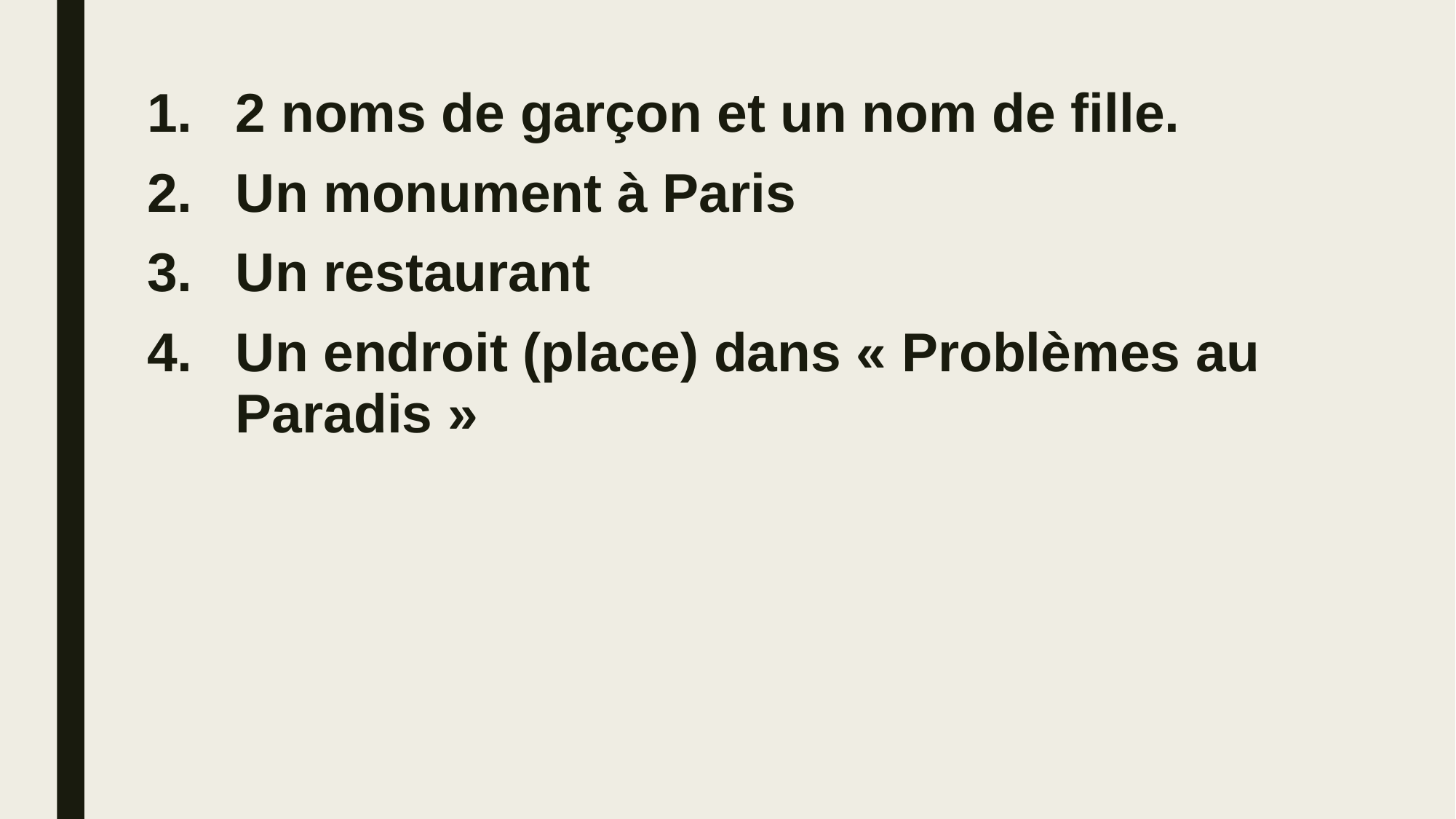

2 noms de garçon et un nom de fille.
Un monument à Paris
Un restaurant
Un endroit (place) dans « Problèmes au Paradis »